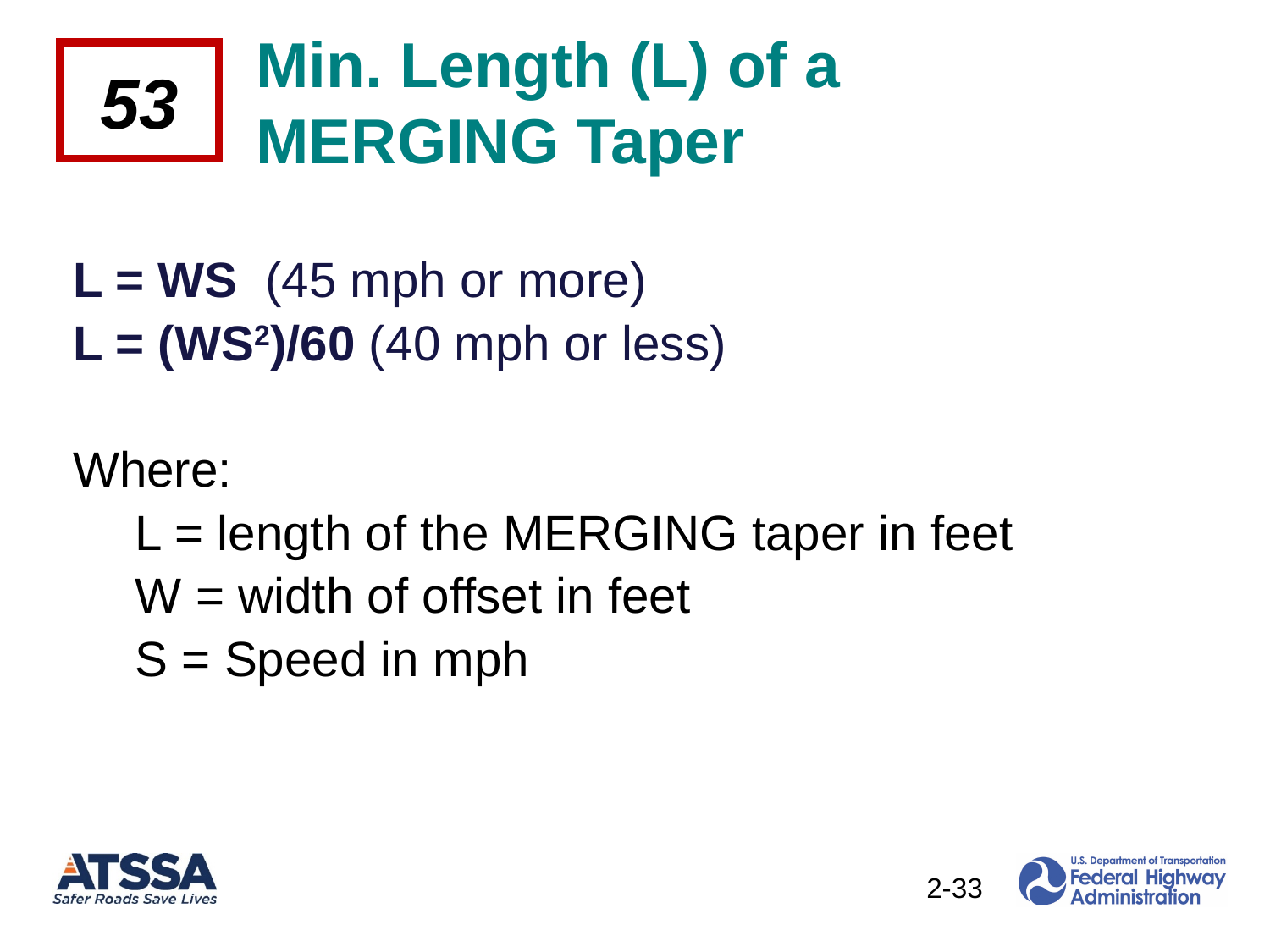

# Min. Length (L) of a MERGING Taper
53
L = WS  (45 mph or more)
L = (WS2)/60 (40 mph or less)

Where:
L = length of the MERGING taper in feet
W = width of offset in feet
S = Speed in mph